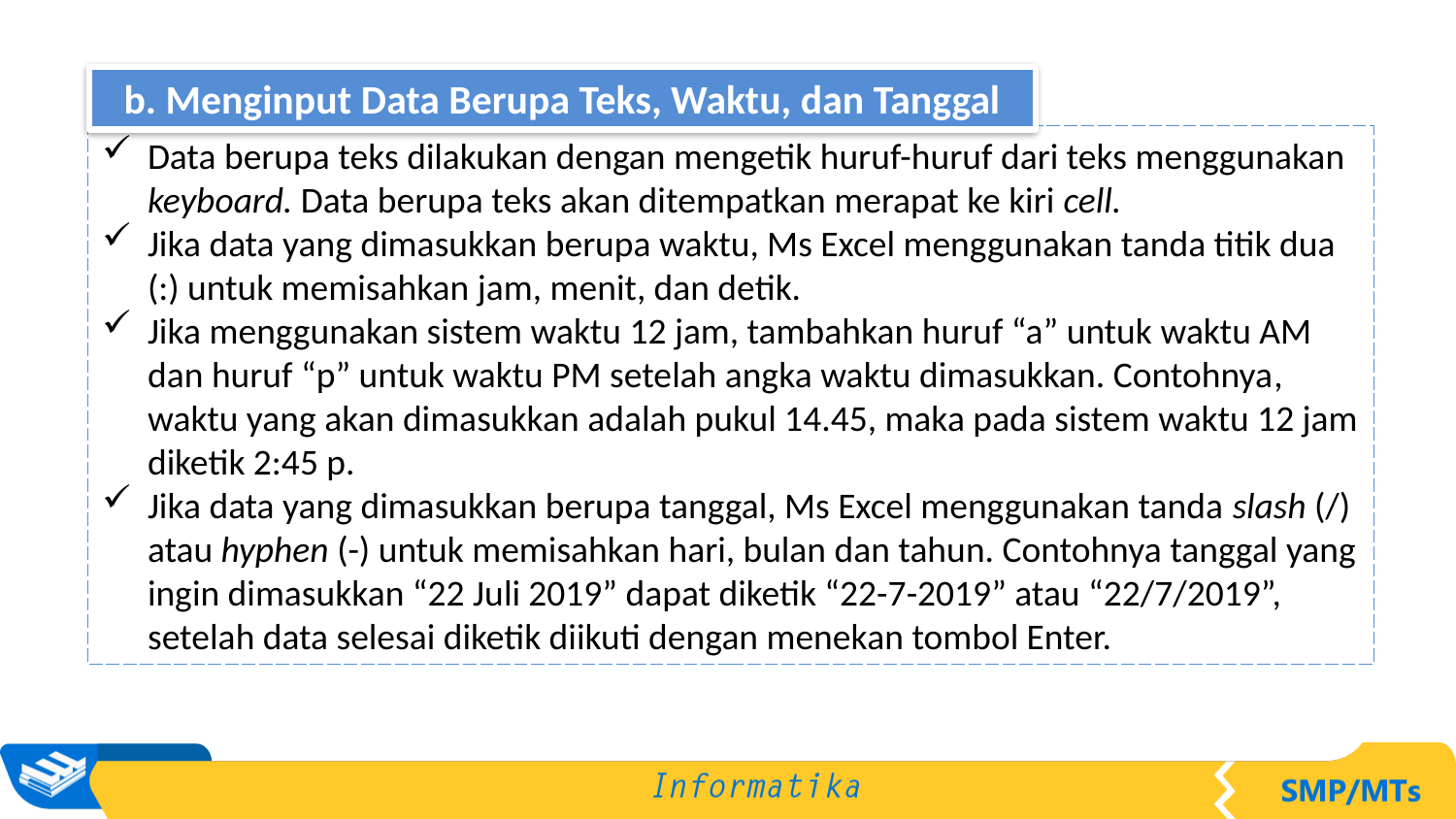

b. Menginput Data Berupa Teks, Waktu, dan Tanggal
Data berupa teks dilakukan dengan mengetik huruf-huruf dari teks menggunakan keyboard. Data berupa teks akan ditempatkan merapat ke kiri cell.
Jika data yang dimasukkan berupa waktu, Ms Excel menggunakan tanda titik dua (:) untuk memisahkan jam, menit, dan detik.
Jika menggunakan sistem waktu 12 jam, tambahkan huruf “a” untuk waktu AM dan huruf “p” untuk waktu PM setelah angka waktu dimasukkan. Contohnya, waktu yang akan dimasukkan adalah pukul 14.45, maka pada sistem waktu 12 jam diketik 2:45 p.
Jika data yang dimasukkan berupa tanggal, Ms Excel menggunakan tanda slash (/) atau hyphen (-) untuk memisahkan hari, bulan dan tahun. Contohnya tanggal yang ingin dimasukkan “22 Juli 2019” dapat diketik “22-7-2019” atau “22/7/2019”, setelah data selesai diketik diikuti dengan menekan tombol Enter.